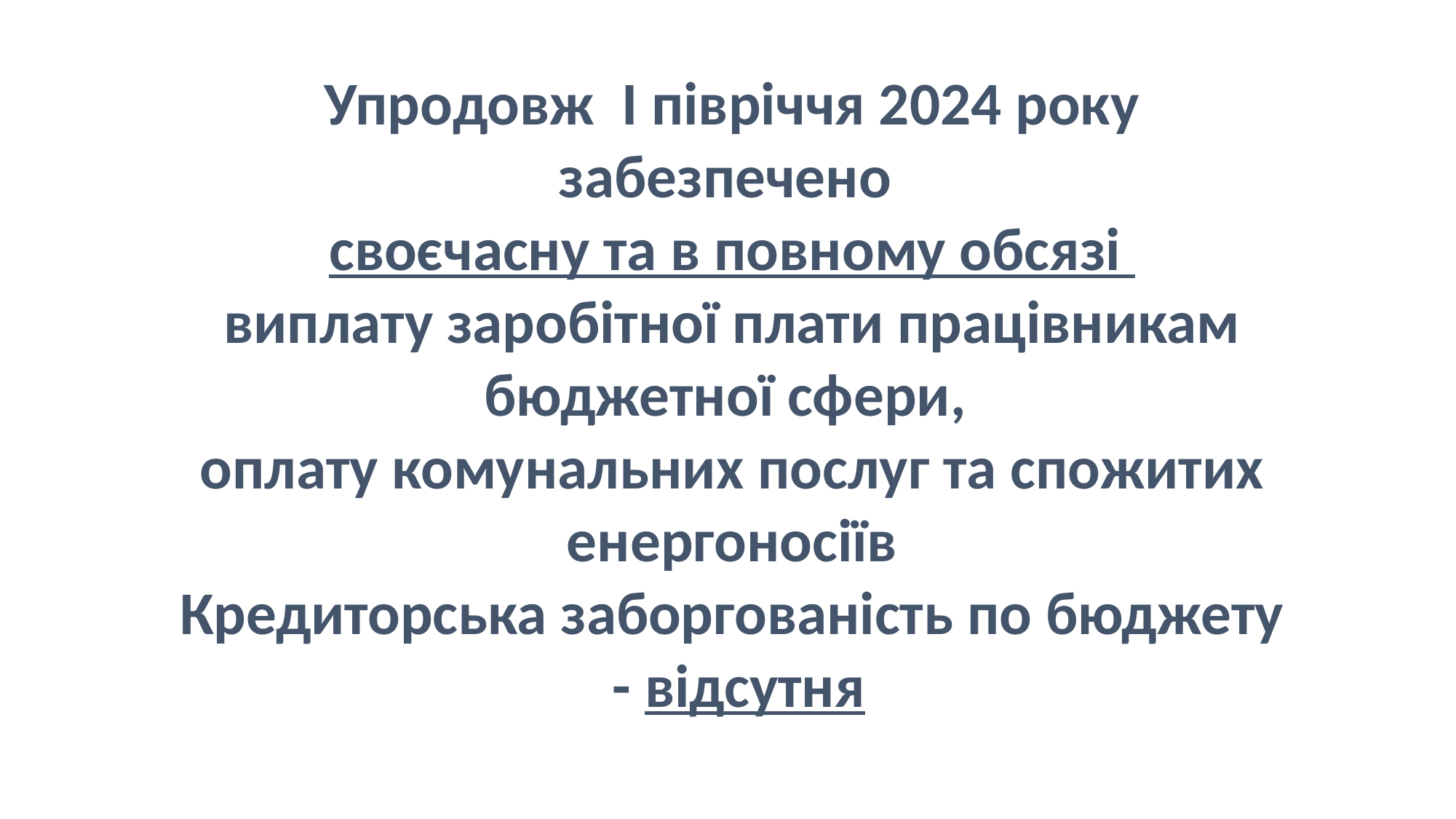

Упродовж  І півріччя 2024 року забезпечено
своєчасну та в повному обсязі
виплату заробітної плати працівникам бюджетної сфери,
оплату комунальних послуг та спожитих енергоносіїв
Кредиторська заборгованість по бюджету
 - відсутня